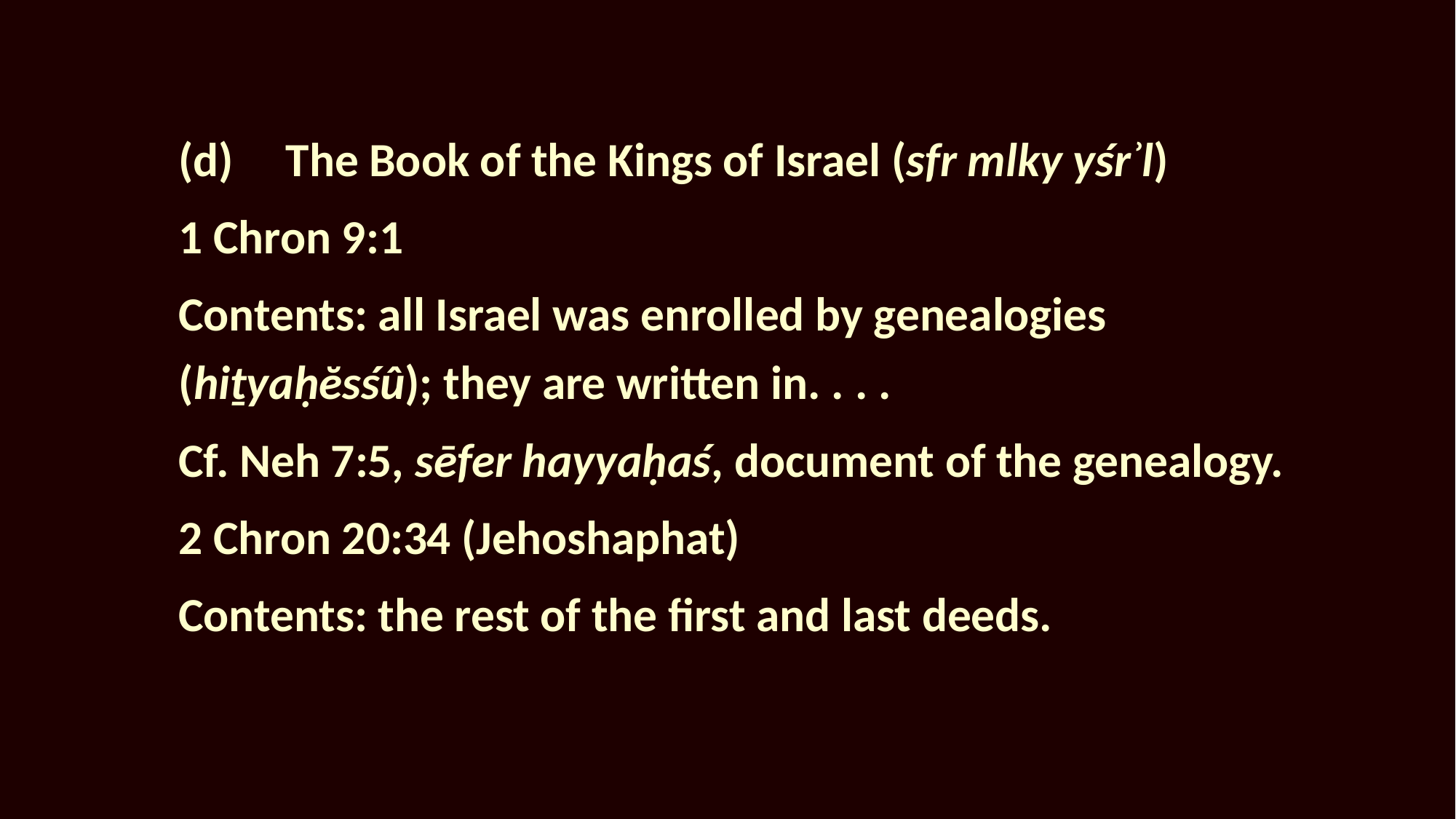

(d)	The Book of the Kings of Israel (sfr mlky yśrʾl)
						1 Chron 9:1
		Contents: all Israel was enrolled by genealogies 				(hiṯyaḥĕsśû); they are written in. . . .
		Cf. Neh 7:5, sēfer hayyaḥaś, document of the genealogy.
						2 Chron 20:34 (Jehoshaphat)
						Contents: the rest of the first and last deeds.